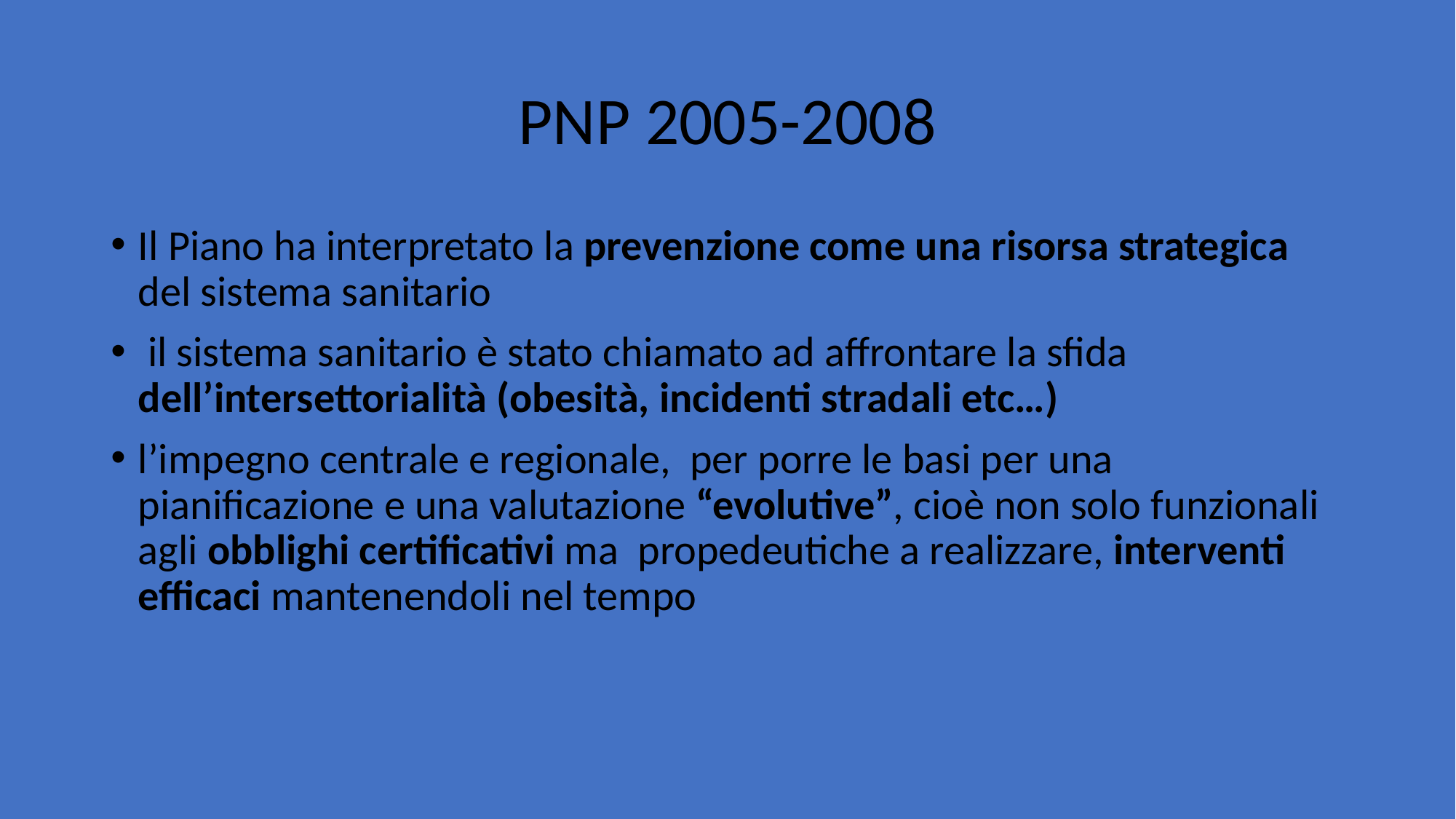

# PNP 2005-2008
Il Piano ha interpretato la prevenzione come una risorsa strategica del sistema sanitario
 il sistema sanitario è stato chiamato ad affrontare la sfida dell’intersettorialità (obesità, incidenti stradali etc…)
l’impegno centrale e regionale,  per porre le basi per una pianificazione e una valutazione “evolutive”, cioè non solo funzionali agli obblighi certificativi ma  propedeutiche a realizzare, interventi efficaci mantenendoli nel tempo